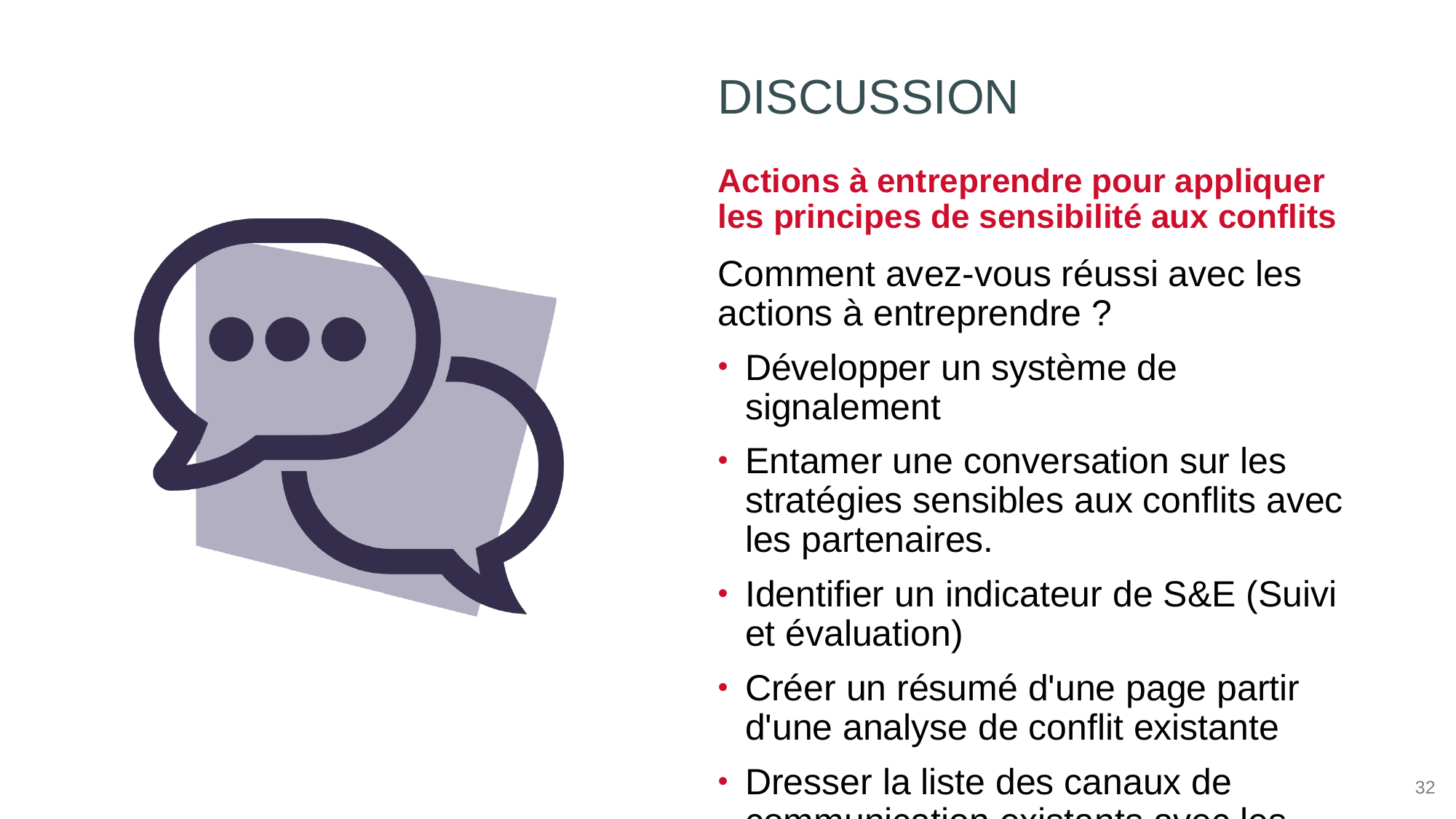

Actions à entreprendre pour appliquer les principes de sensibilité aux conflits
Comment avez-vous réussi avec les actions à entreprendre ?
Développer un système de signalement
Entamer une conversation sur les stratégies sensibles aux conflits avec les partenaires.
Identifier un indicateur de S&E (Suivi et évaluation)
Créer un résumé d'une page partir d'une analyse de conflit existante
Dresser la liste des canaux de communication existants avec les communautés
Exécuter l’outil Évaluation de la capacité de sensibilité aux conflits pour votre organisation

32